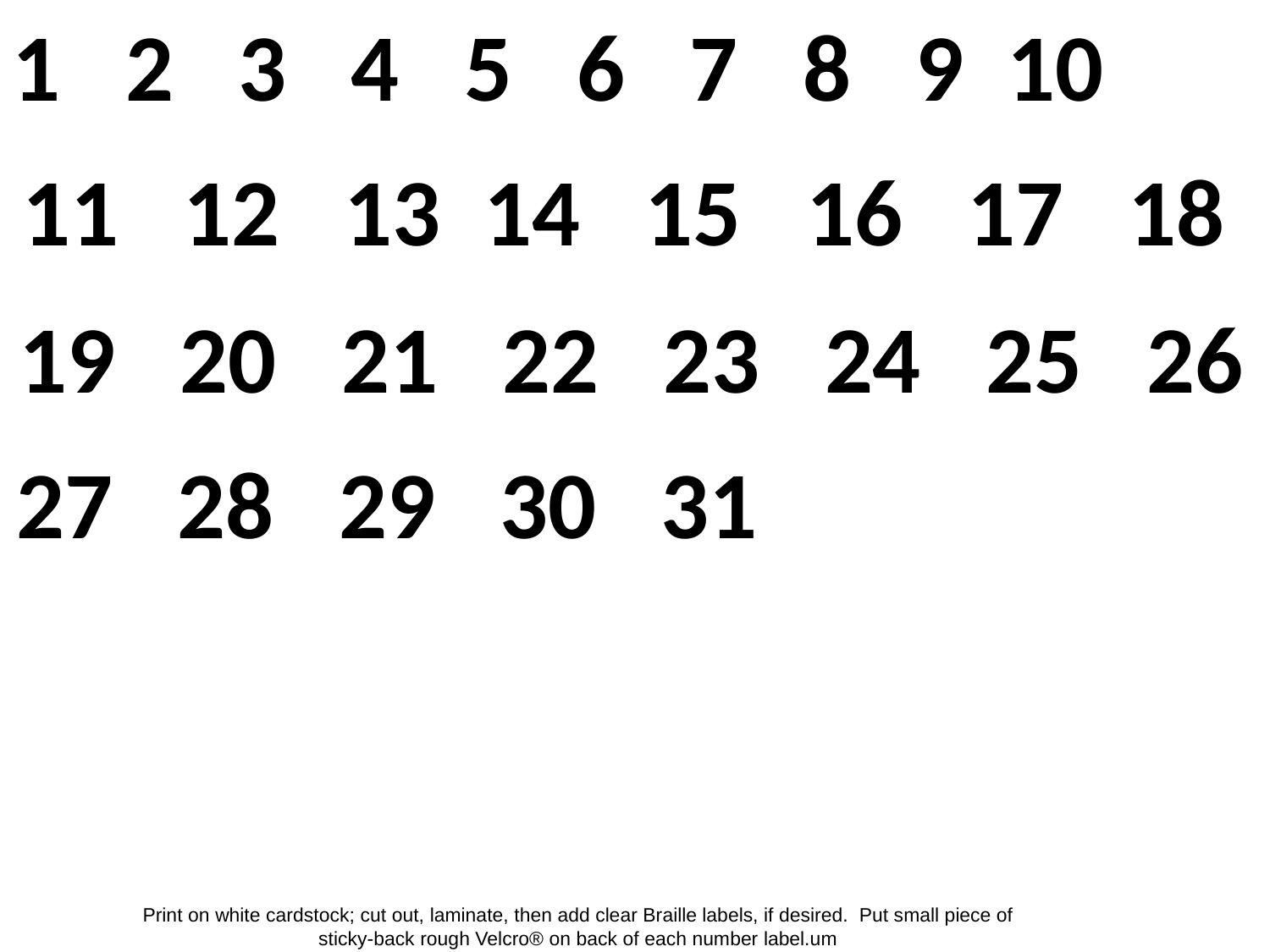

1   2   3   4   5   6   7   8   9  10
# Numbers to print on cardstock 6
11   12   13  14   15   16   17   18
19   20   21   22   23   24   25   26
27   28   29   30   31
Print on white cardstock; cut out, laminate, then add clear Braille labels, if desired.  Put small piece of sticky-back rough Velcro® on back of each number label.um